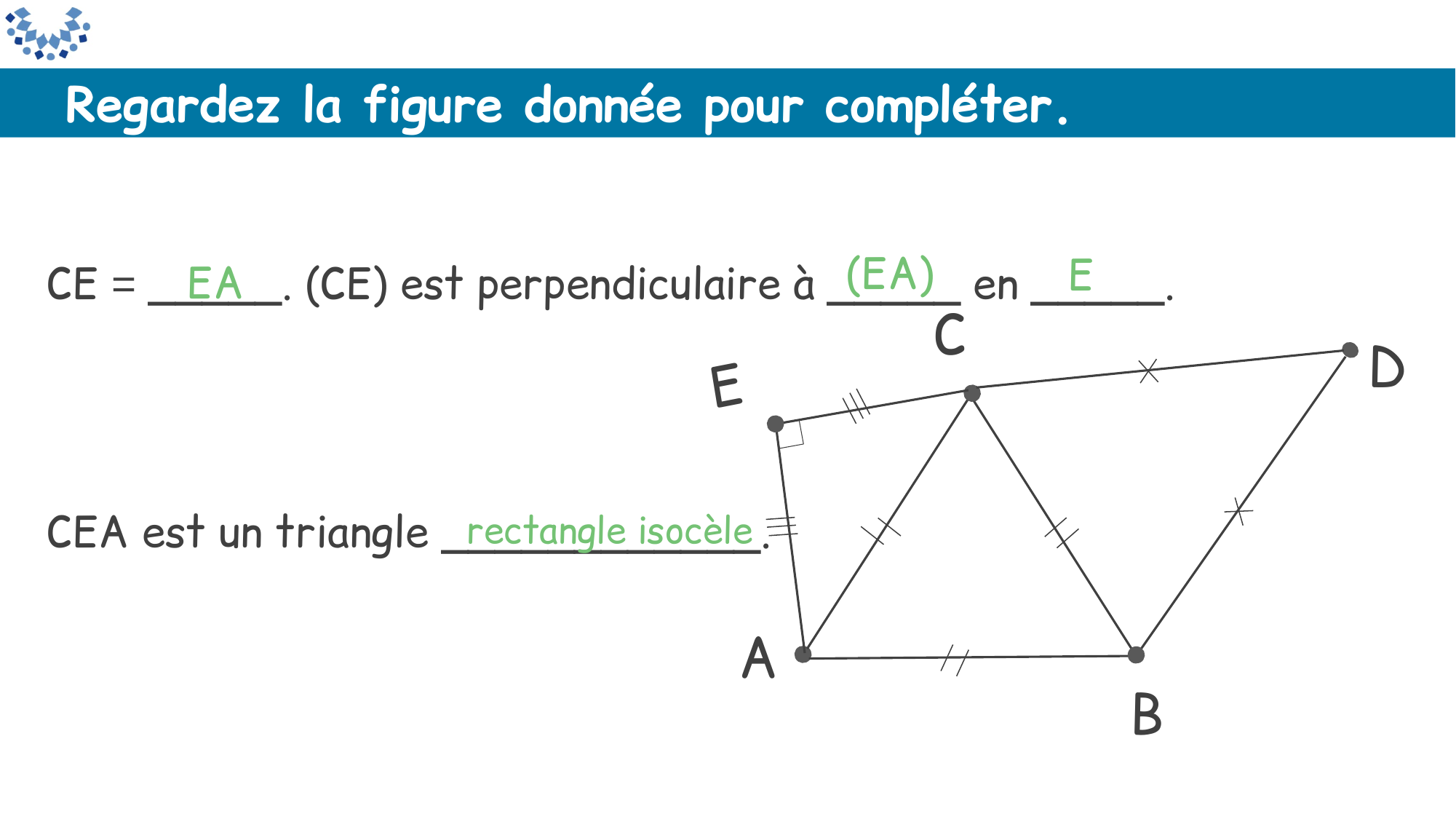

Regardez la figure donnée pour compléter.
(EA)
E
EA
CE = _____. (CE) est perpendiculaire à _____ en _____.

CEA est un triangle ____________.
C

A

B
D

E

rectangle isocèle